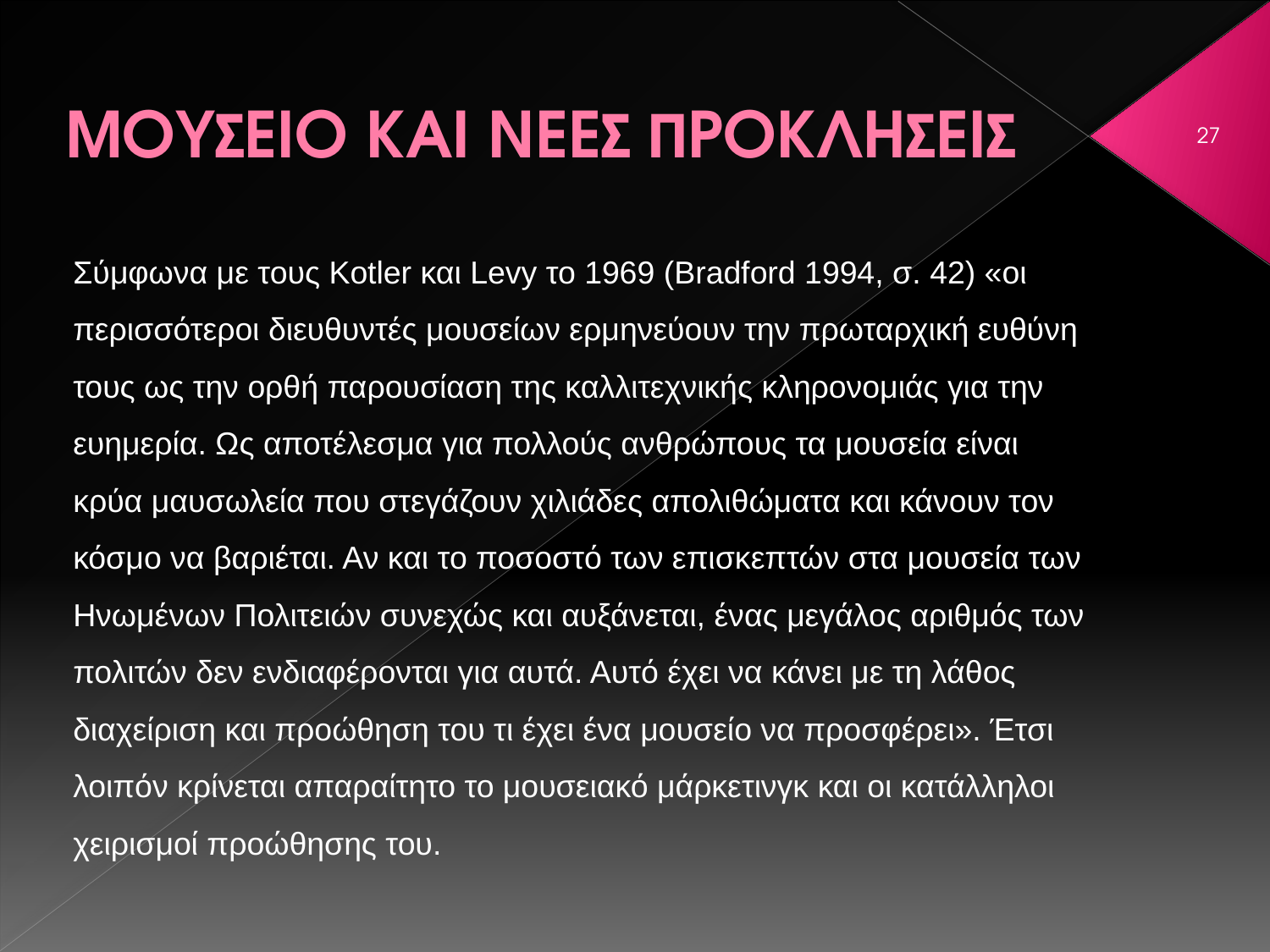

# ΜΟΥΣΕΙΟ ΚΑΙ ΝΕΕΣ ΠΡΟΚΛΗΣΕΙΣ
27
Σύμφωνα με τους Kotler και Levy το 1969 (Bradford 1994, σ. 42) «οι περισσότεροι διευθυντές μουσείων ερμηνεύουν την πρωταρχική ευθύνη τους ως την ορθή παρουσίαση της καλλιτεχνικής κληρονομιάς για την ευημερία. Ως αποτέλεσμα για πολλούς ανθρώπους τα μουσεία είναι κρύα μαυσωλεία που στεγάζουν χιλιάδες απολιθώματα και κάνουν τον κόσμο να βαριέται. Αν και το ποσοστό των επισκεπτών στα μουσεία των Ηνωμένων Πολιτειών συνεχώς και αυξάνεται, ένας μεγάλος αριθμός των πολιτών δεν ενδιαφέρονται για αυτά. Αυτό έχει να κάνει με τη λάθος διαχείριση και προώθηση του τι έχει ένα μουσείο να προσφέρει». Έτσι λοιπόν κρίνεται απαραίτητο το μουσειακό μάρκετινγκ και οι κατάλληλοι χειρισμοί προώθησης του.